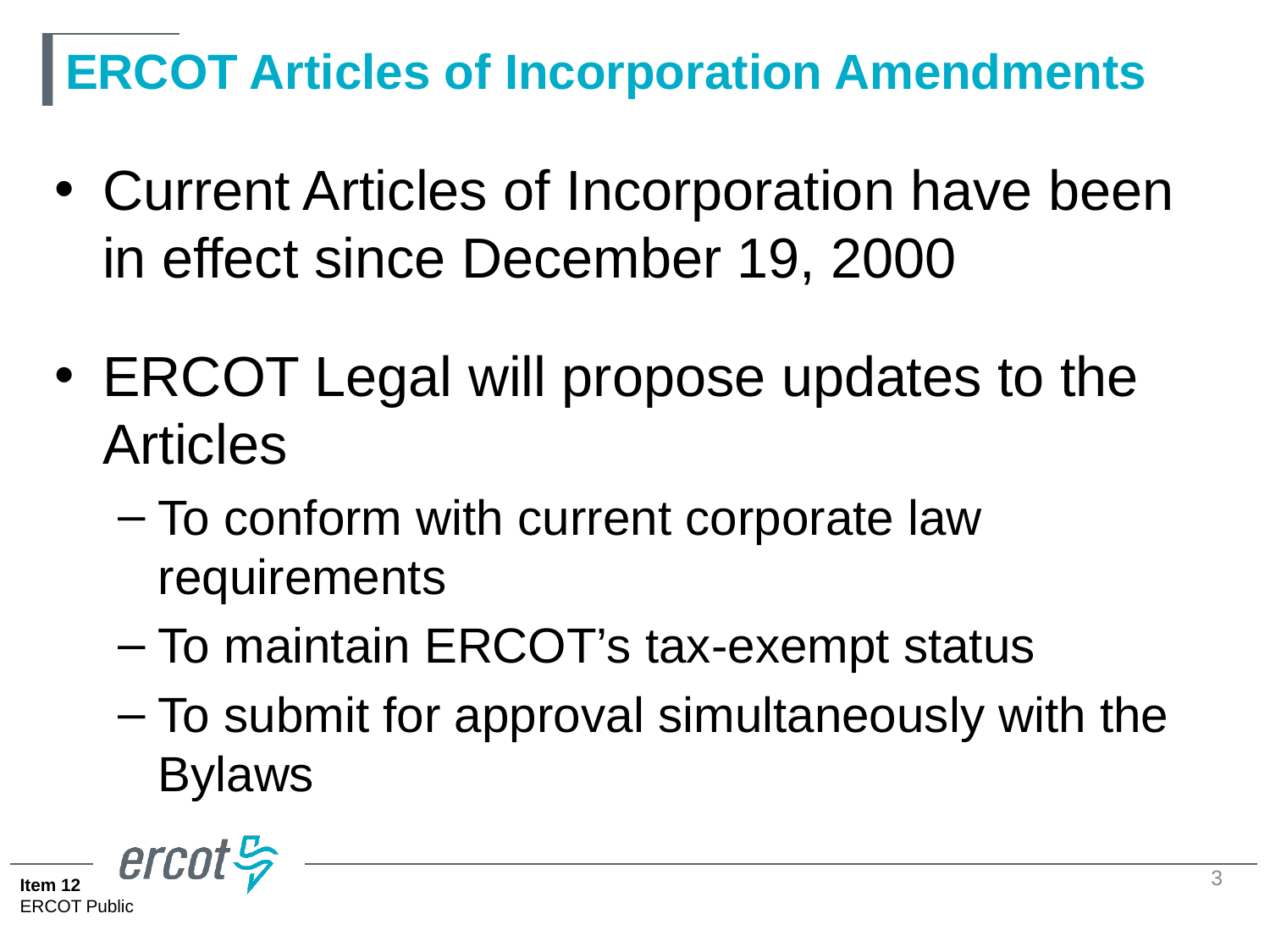

# ERCOT Articles of Incorporation Amendments
Current Articles of Incorporation have been in effect since December 19, 2000

ERCOT Legal will propose updates to the Articles
To conform with current corporate law requirements
To maintain ERCOT’s tax-exempt status
To submit for approval simultaneously with the Bylaws
3